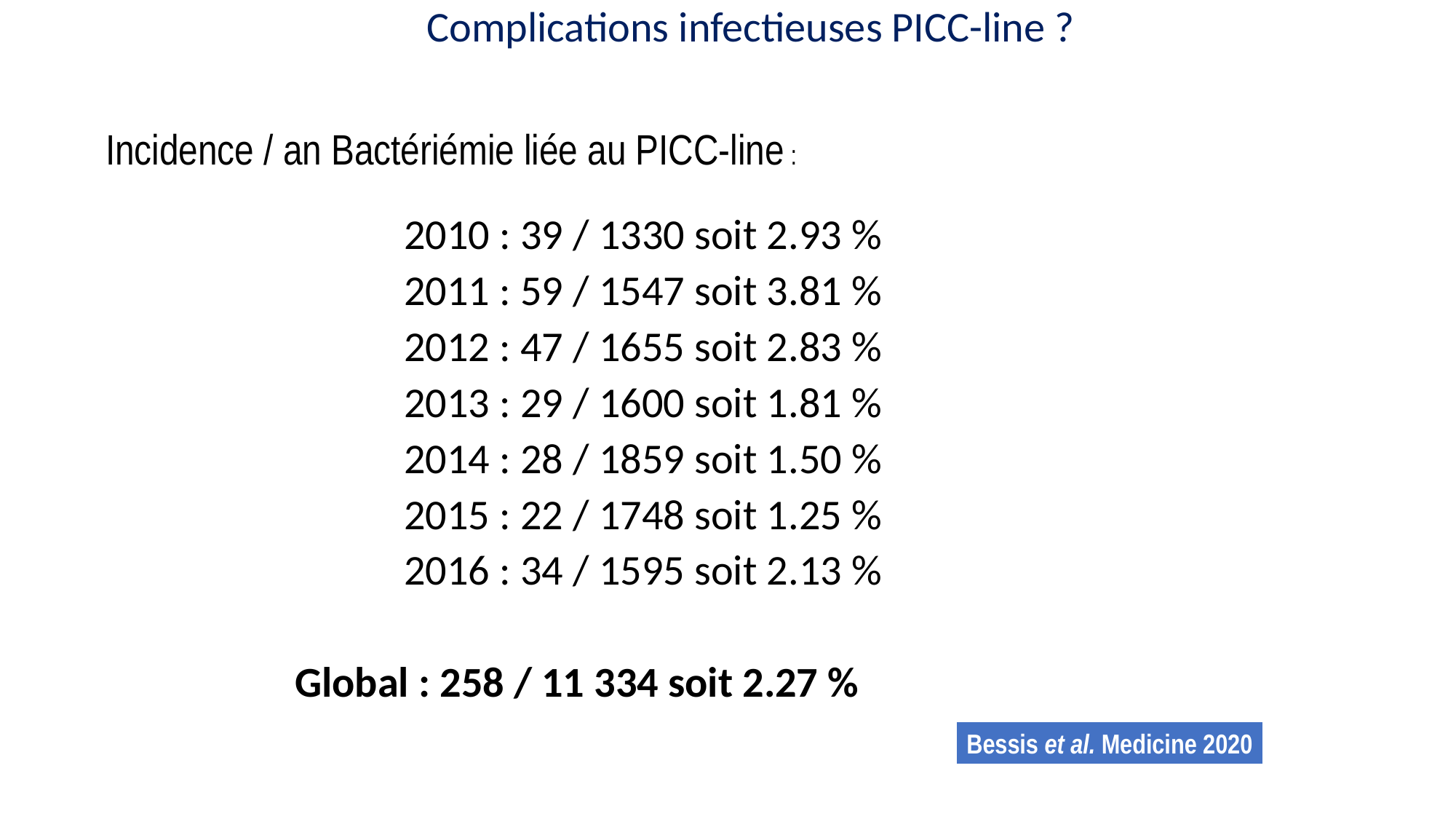

Complications infectieuses PICC-line ?
Incidence / an Bactériémie liée au PICC-line :
		2010 : 39 / 1330 soit 2.93 %
		2011 : 59 / 1547 soit 3.81 %
		2012 : 47 / 1655 soit 2.83 %
		2013 : 29 / 1600 soit 1.81 %
		2014 : 28 / 1859 soit 1.50 %
		2015 : 22 / 1748 soit 1.25 %
		2016 : 34 / 1595 soit 2.13 %

	Global : 258 / 11 334 soit 2.27 %

Bessis et al. Medicine 2020